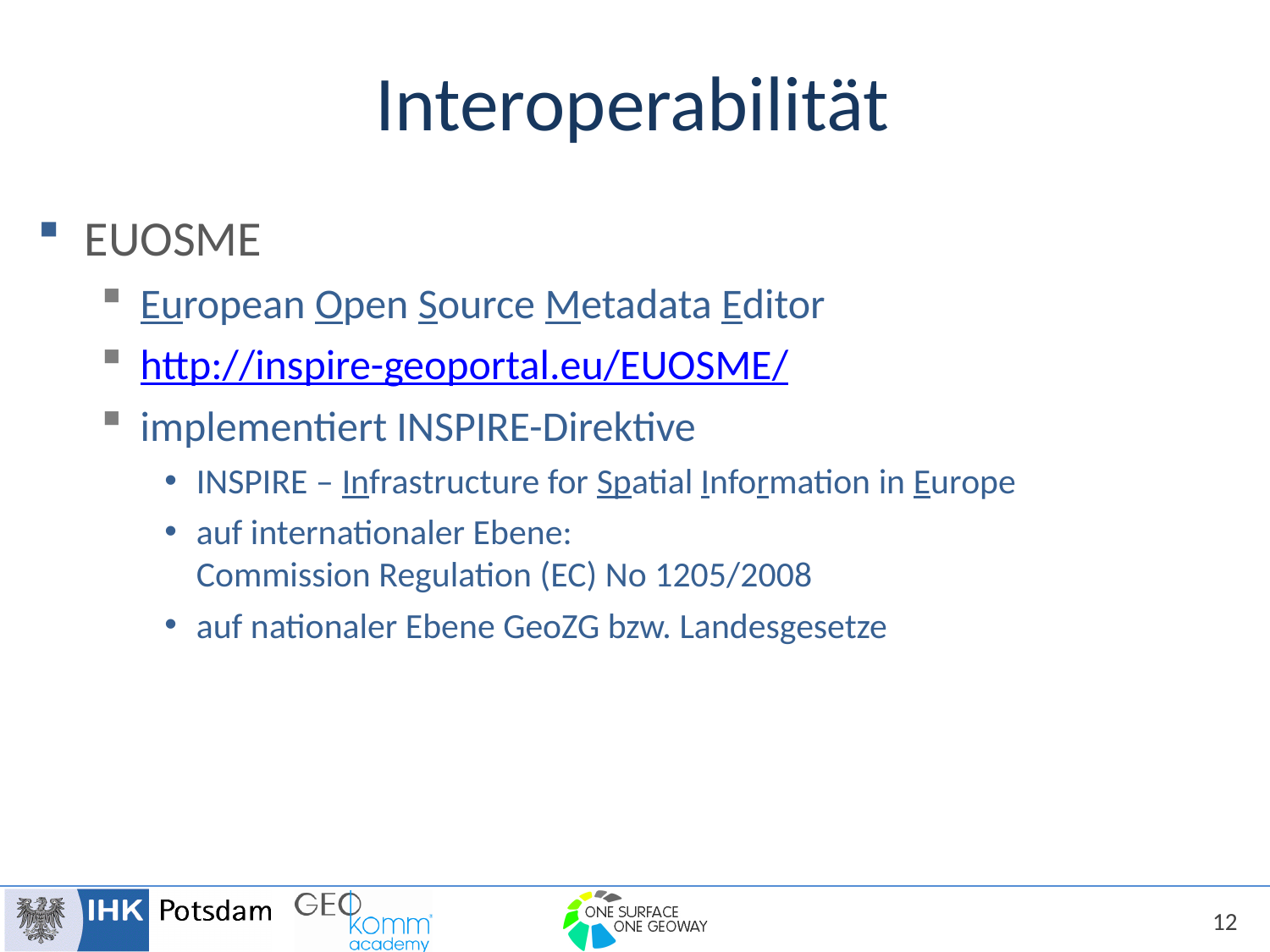

# Interoperabilität
EUOSME
European Open Source Metadata Editor
http://inspire-geoportal.eu/EUOSME/
implementiert INSPIRE-Direktive
INSPIRE – Infrastructure for Spatial Information in Europe
auf internationaler Ebene:
Commission Regulation (EC) No 1205/2008
auf nationaler Ebene GeoZG bzw. Landesgesetze

12